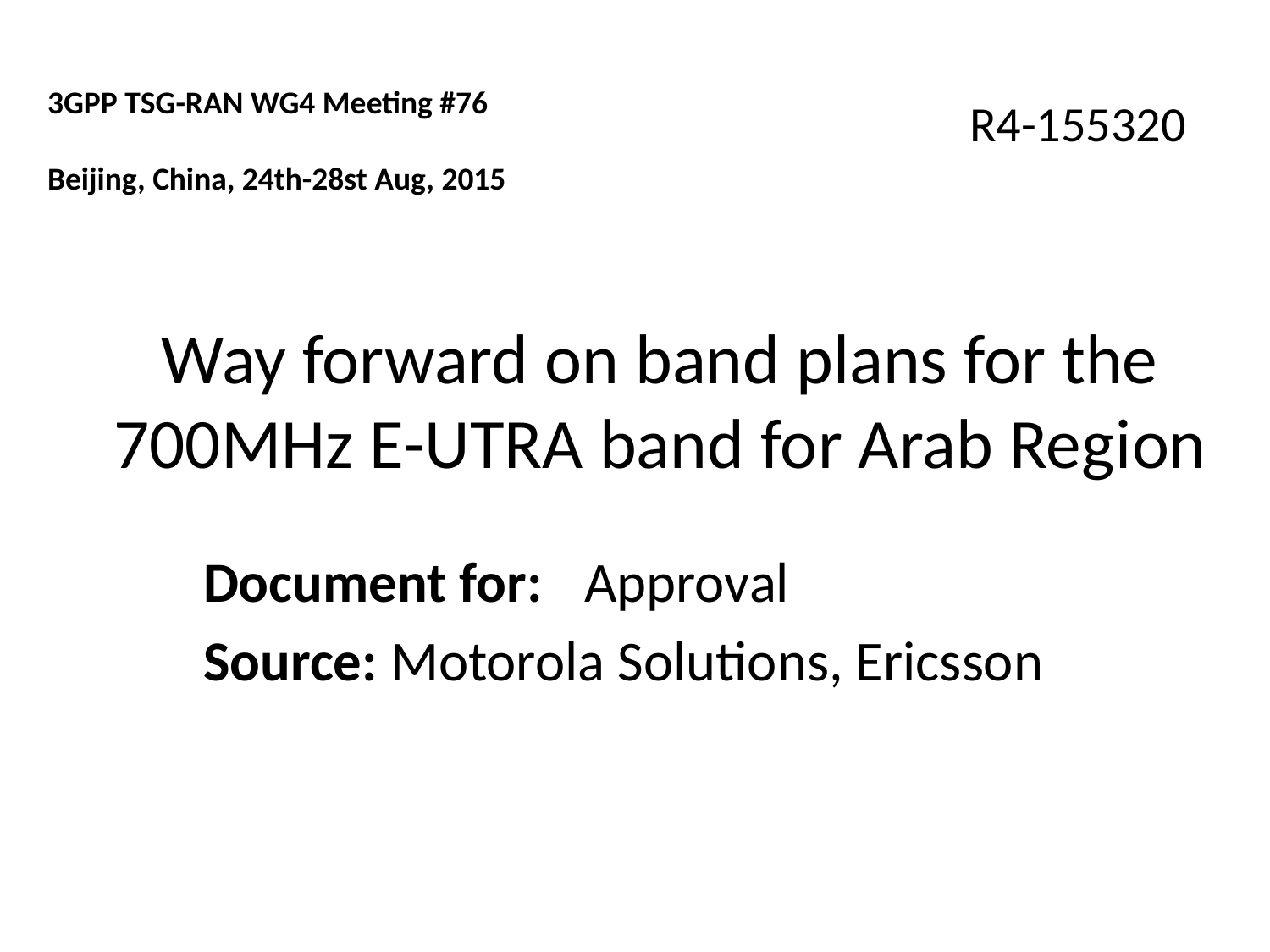

3GPP TSG-RAN WG4 Meeting #76
Beijing, China, 24th-28st Aug, 2015
R4-155320
# Way forward on band plans for the 700MHz E-UTRA band for Arab Region
Document for:	Approval
Source: Motorola Solutions, Ericsson